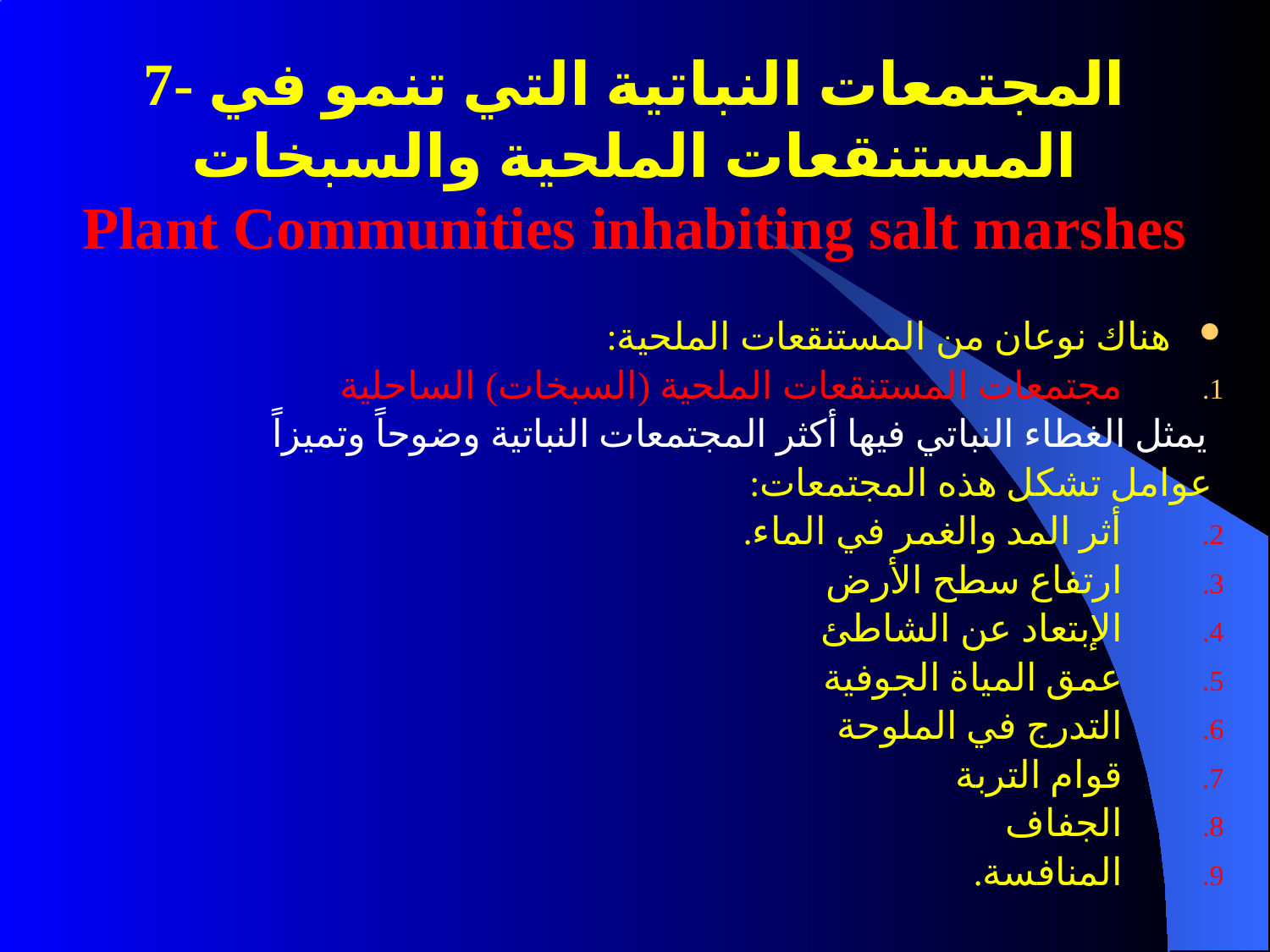

# 7- المجتمعات النباتية التي تنمو في المستنقعات الملحية والسبخات Plant Communities inhabiting salt marshes

هناك نوعان من المستنقعات الملحية:
مجتمعات المستنقعات الملحية (السبخات) الساحلية
يمثل الغطاء النباتي فيها أكثر المجتمعات النباتية وضوحاً وتميزاً
عوامل تشكل هذه المجتمعات:
أثر المد والغمر في الماء.
ارتفاع سطح الأرض
الإبتعاد عن الشاطئ
عمق المياة الجوفية
التدرج في الملوحة
قوام التربة
الجفاف
المنافسة.